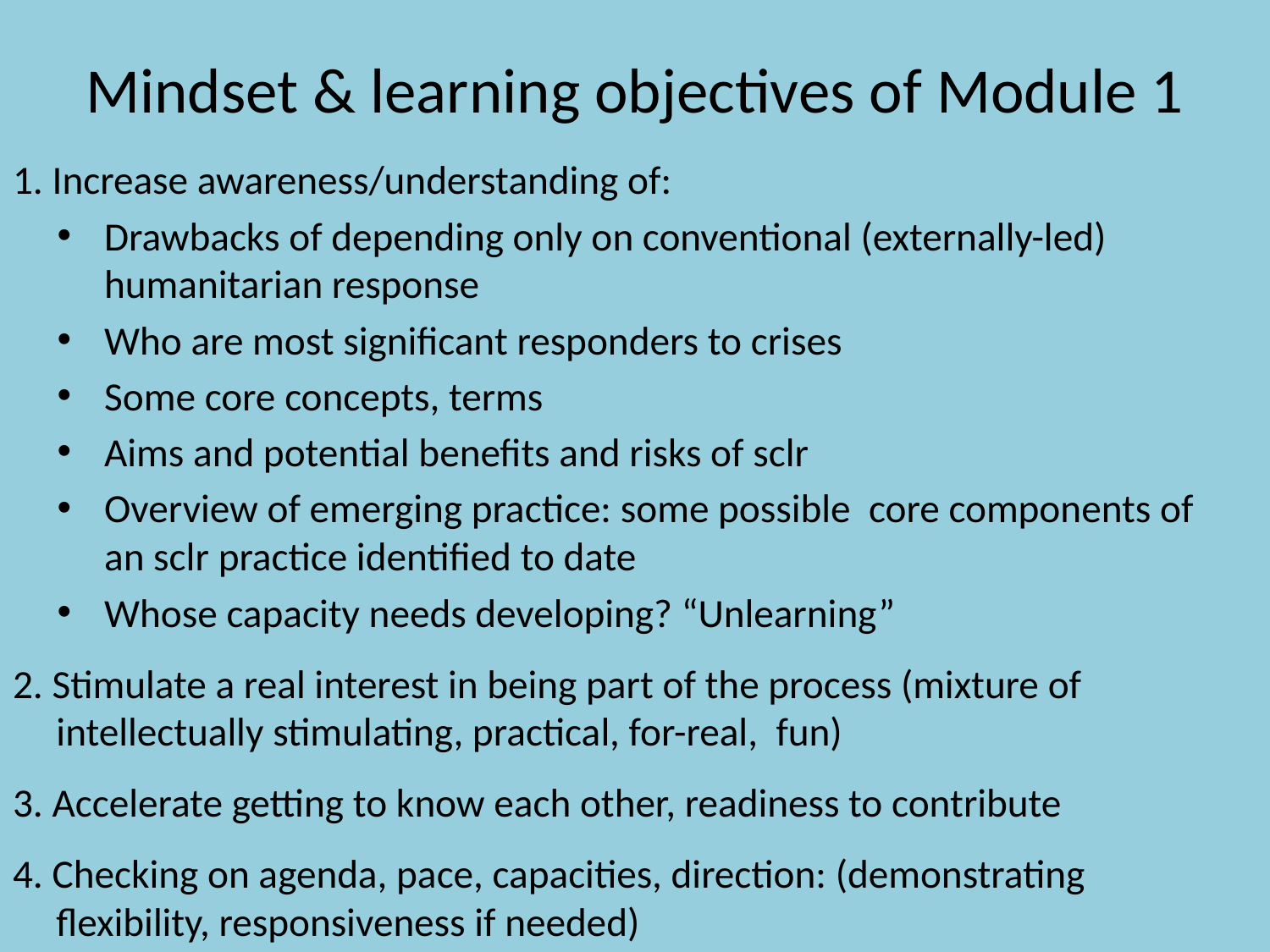

# Mindset & learning objectives of Module 1
1. Increase awareness/understanding of:
Drawbacks of depending only on conventional (externally-led) humanitarian response
Who are most significant responders to crises
Some core concepts, terms
Aims and potential benefits and risks of sclr
Overview of emerging practice: some possible  core components of an sclr practice identified to date
Whose capacity needs developing? “Unlearning”
2. Stimulate a real interest in being part of the process (mixture of intellectually stimulating, practical, for-real,  fun)
3. Accelerate getting to know each other, readiness to contribute
4. Checking on agenda, pace, capacities, direction: (demonstrating flexibility, responsiveness if needed)